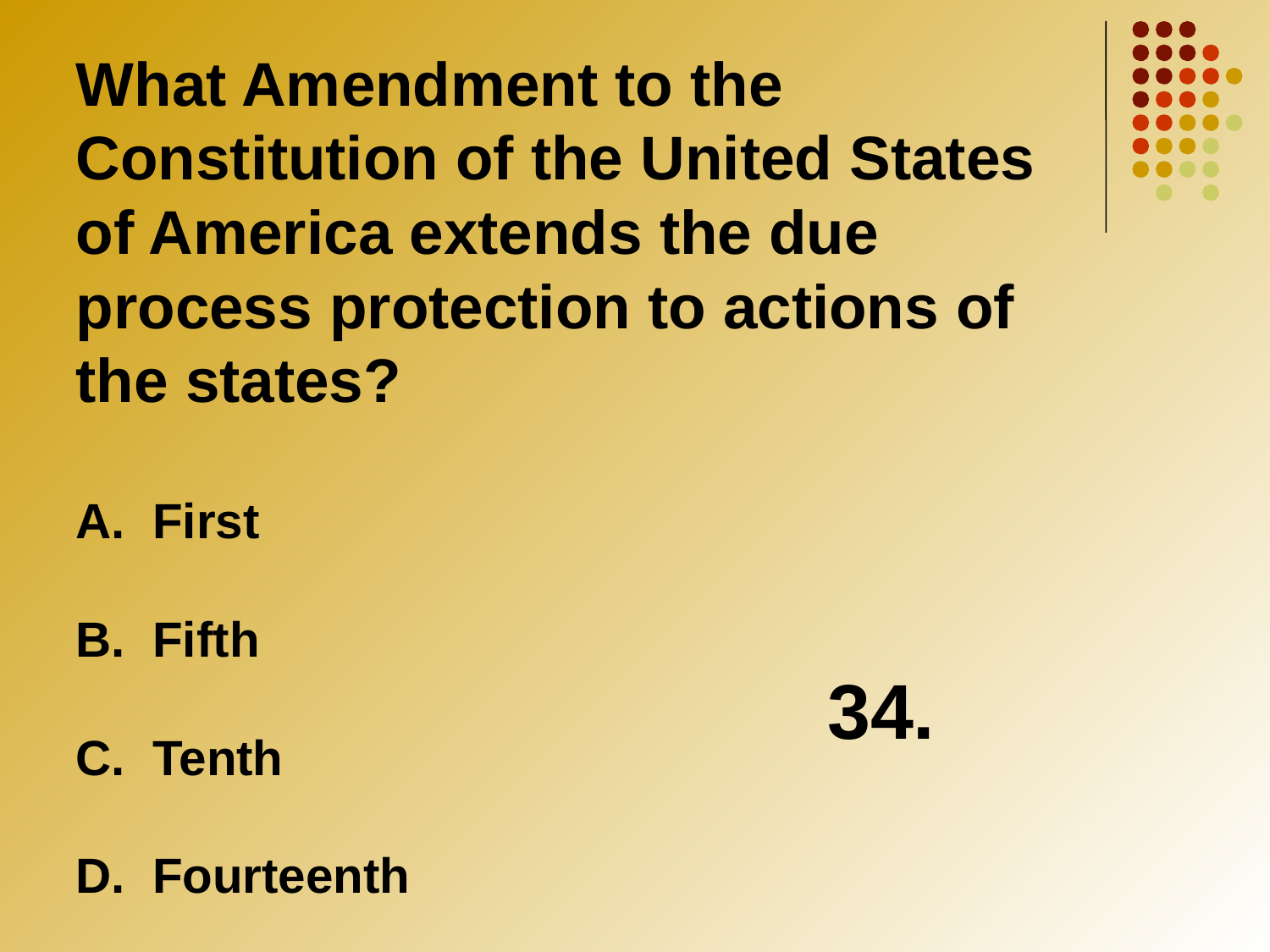

34.
What Amendment to the Constitution of the United States of America extends the due process protection to actions of the states?
A.  First
B.  Fifth
C.  Tenth
D.  Fourteenth